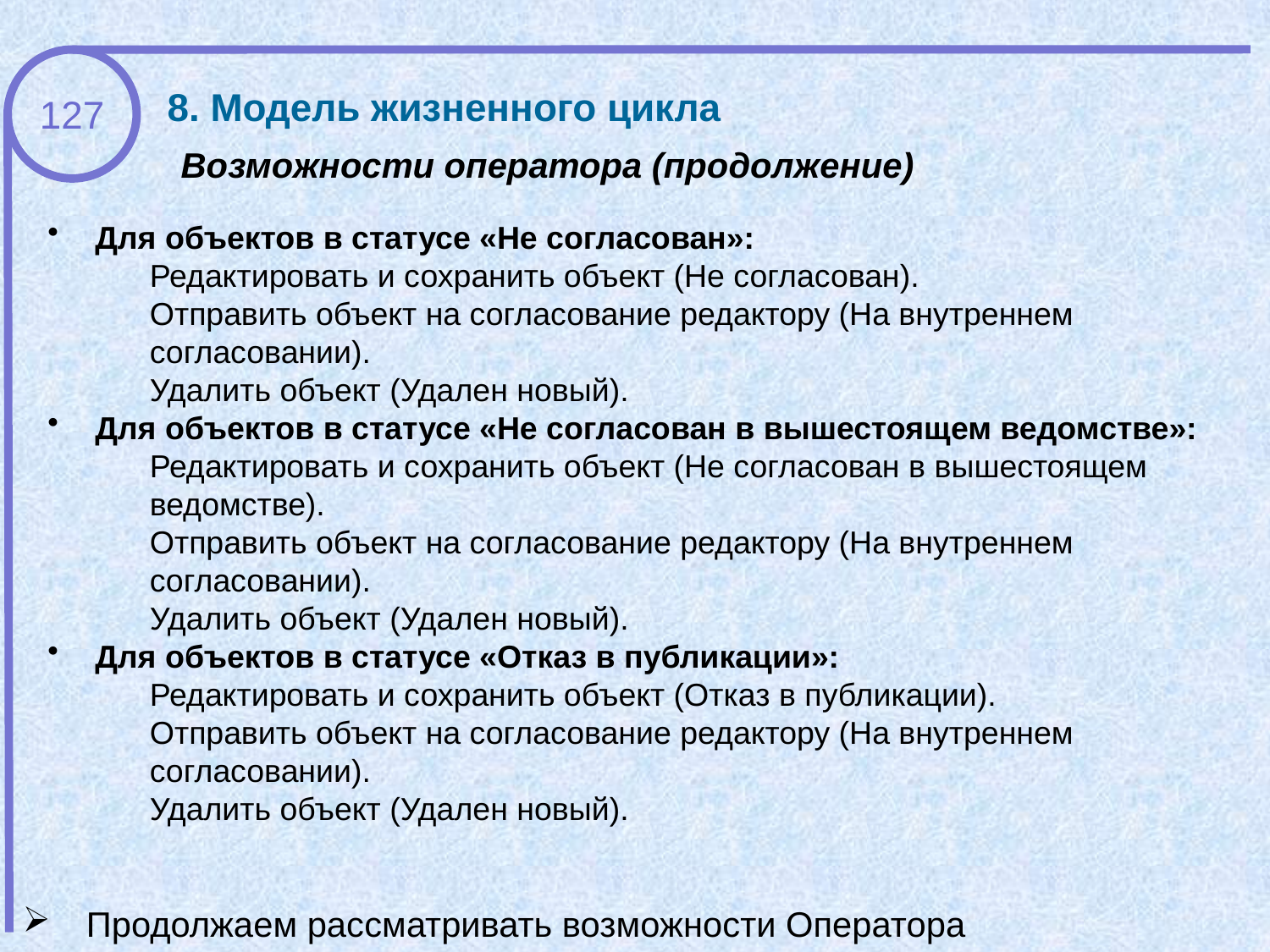

8. Модель жизненного цикла
127
Возможности оператора (продолжение)
 Для объектов в статусе «Не согласован»:
Редактировать и сохранить объект (Не согласован).
Отправить объект на согласование редактору (На внутреннем согласовании).
Удалить объект (Удален новый).
 Для объектов в статусе «Не согласован в вышестоящем ведомстве»:
Редактировать и сохранить объект (Не согласован в вышестоящем ведомстве).
Отправить объект на согласование редактору (На внутреннем согласовании).
Удалить объект (Удален новый).
 Для объектов в статусе «Отказ в публикации»:
Редактировать и сохранить объект (Отказ в публикации).
Отправить объект на согласование редактору (На внутреннем согласовании).
Удалить объект (Удален новый).
Продолжаем рассматривать возможности Оператора